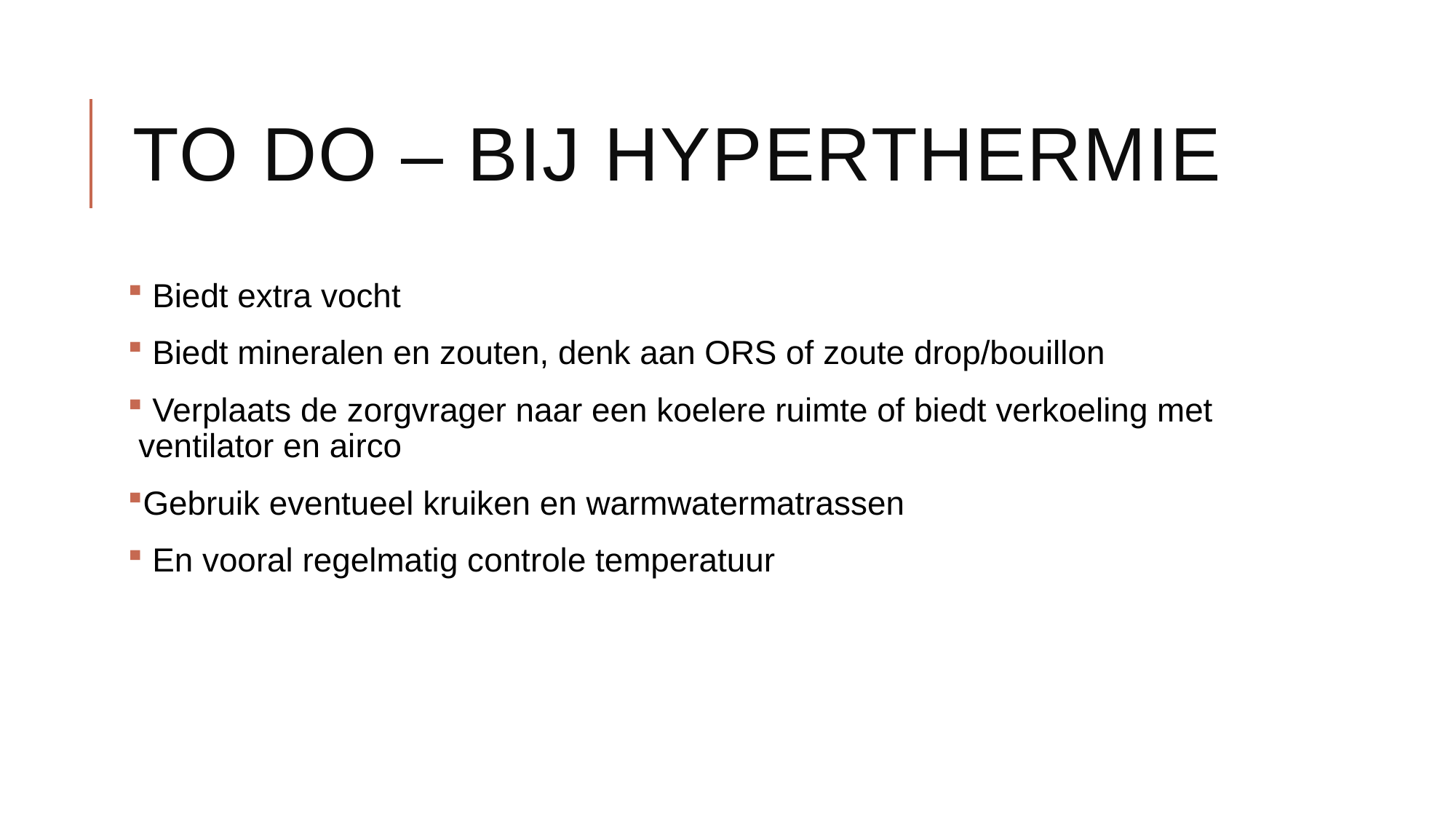

# TO DO – bij hyperthermie
 Biedt extra vocht
 Biedt mineralen en zouten, denk aan ORS of zoute drop/bouillon
 Verplaats de zorgvrager naar een koelere ruimte of biedt verkoeling met ventilator en airco
Gebruik eventueel kruiken en warmwatermatrassen
 En vooral regelmatig controle temperatuur